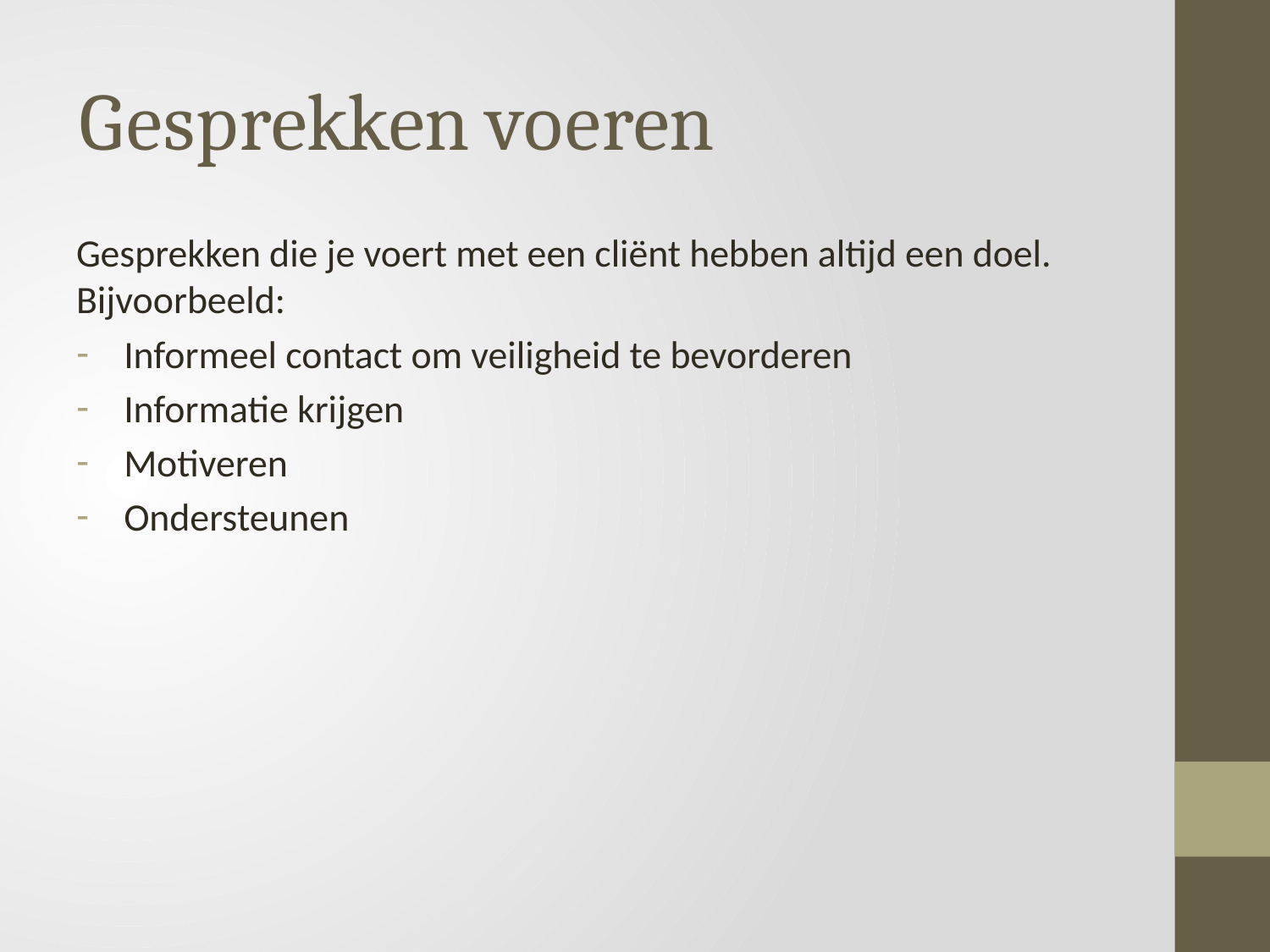

# Gesprekken voeren
Gesprekken die je voert met een cliënt hebben altijd een doel. Bijvoorbeeld:
Informeel contact om veiligheid te bevorderen
Informatie krijgen
Motiveren
Ondersteunen